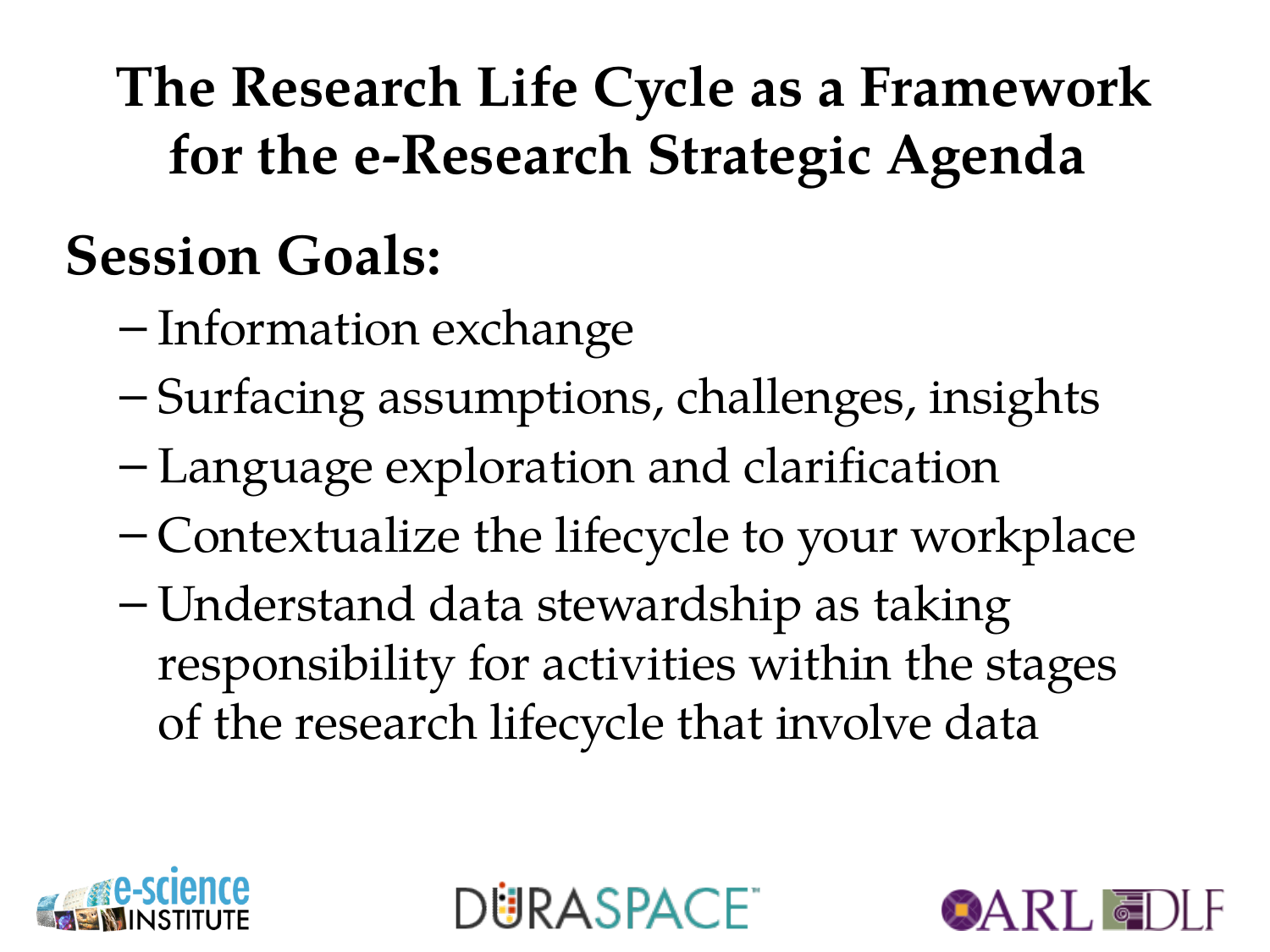

# The Research Life Cycle as a Framework for the e-Research Strategic Agenda
Session Goals:
Information exchange
Surfacing assumptions, challenges, insights
Language exploration and clarification
Contextualize the lifecycle to your workplace
Understand data stewardship as taking responsibility for activities within the stages of the research lifecycle that involve data